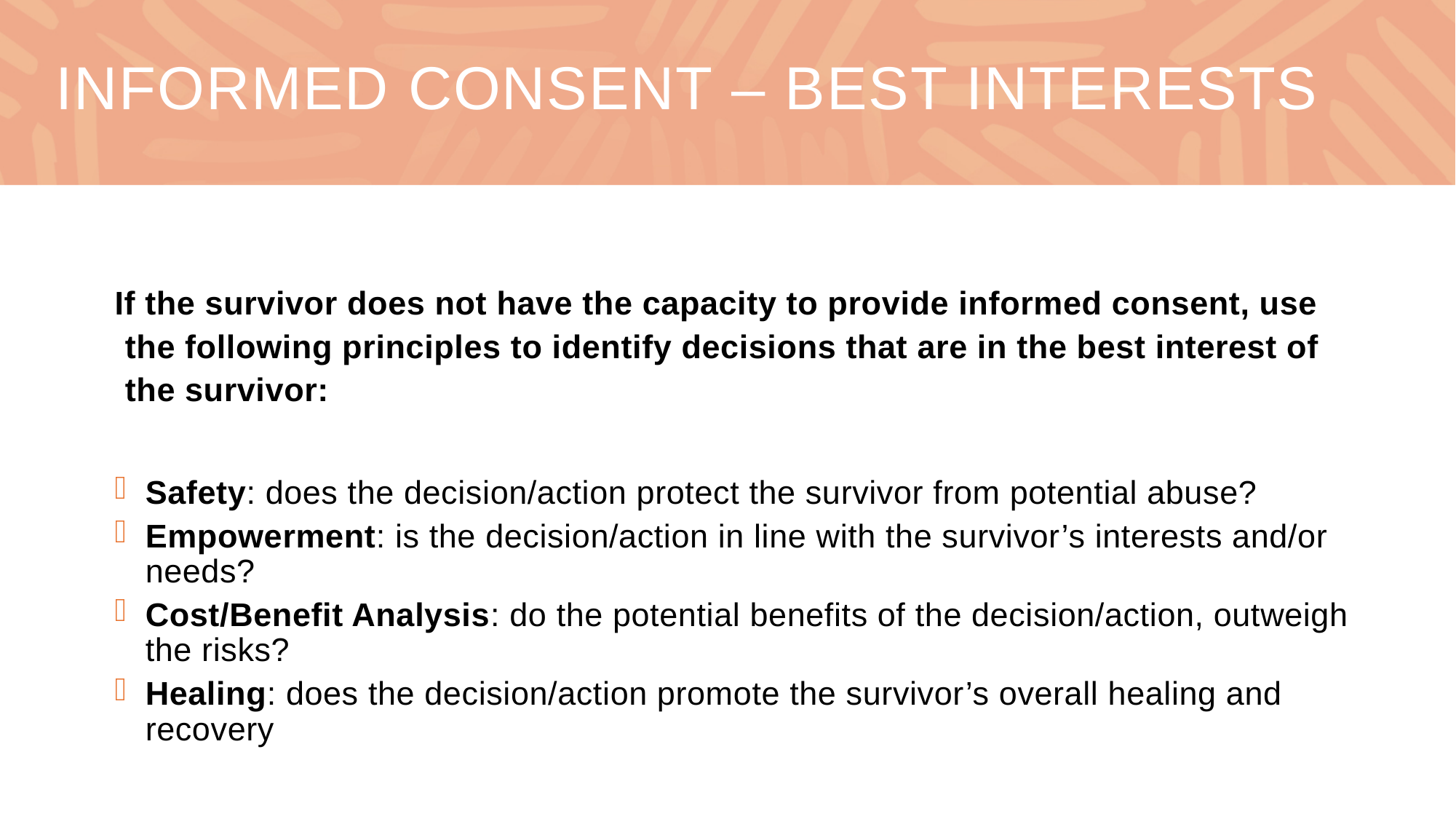

# Informed consent – best interests
If the survivor does not have the capacity to provide informed consent, use the following principles to identify decisions that are in the best interest of the survivor:

Safety: does the decision/action protect the survivor from potential abuse?
Empowerment: is the decision/action in line with the survivor’s interests and/or needs?
Cost/Benefit Analysis: do the potential benefits of the decision/action, outweigh the risks?
Healing: does the decision/action promote the survivor’s overall healing and recovery